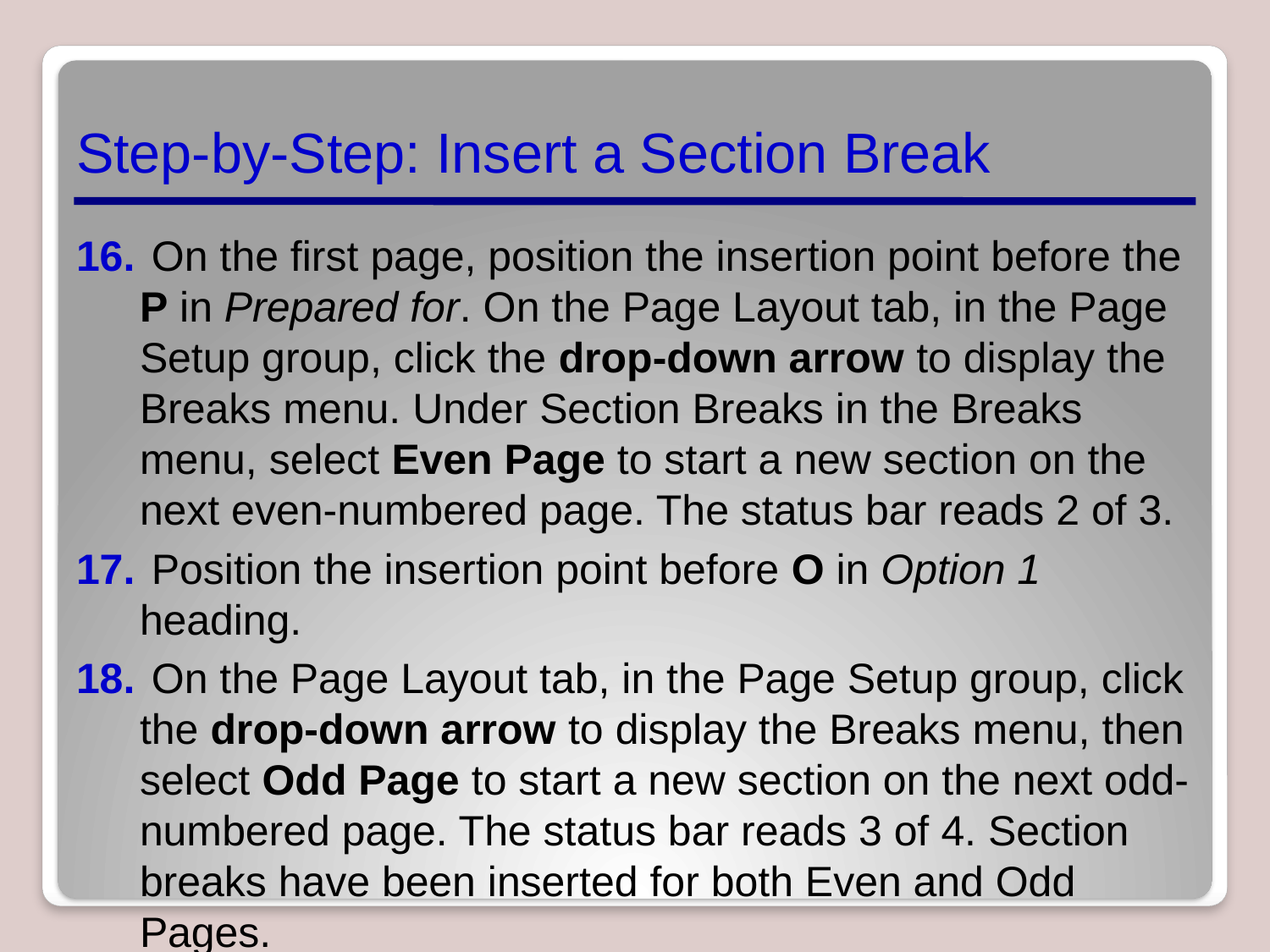

# Step-by-Step: Insert a Section Break
 On the first page, position the insertion point before the P in Prepared for. On the Page Layout tab, in the Page Setup group, click the drop-down arrow to display the Breaks menu. Under Section Breaks in the Breaks menu, select Even Page to start a new section on the next even-numbered page. The status bar reads 2 of 3.
 Position the insertion point before O in Option 1 heading.
 On the Page Layout tab, in the Page Setup group, click the drop-down arrow to display the Breaks menu, then select Odd Page to start a new section on the next odd-numbered page. The status bar reads 3 of 4. Section breaks have been inserted for both Even and Odd Pages.